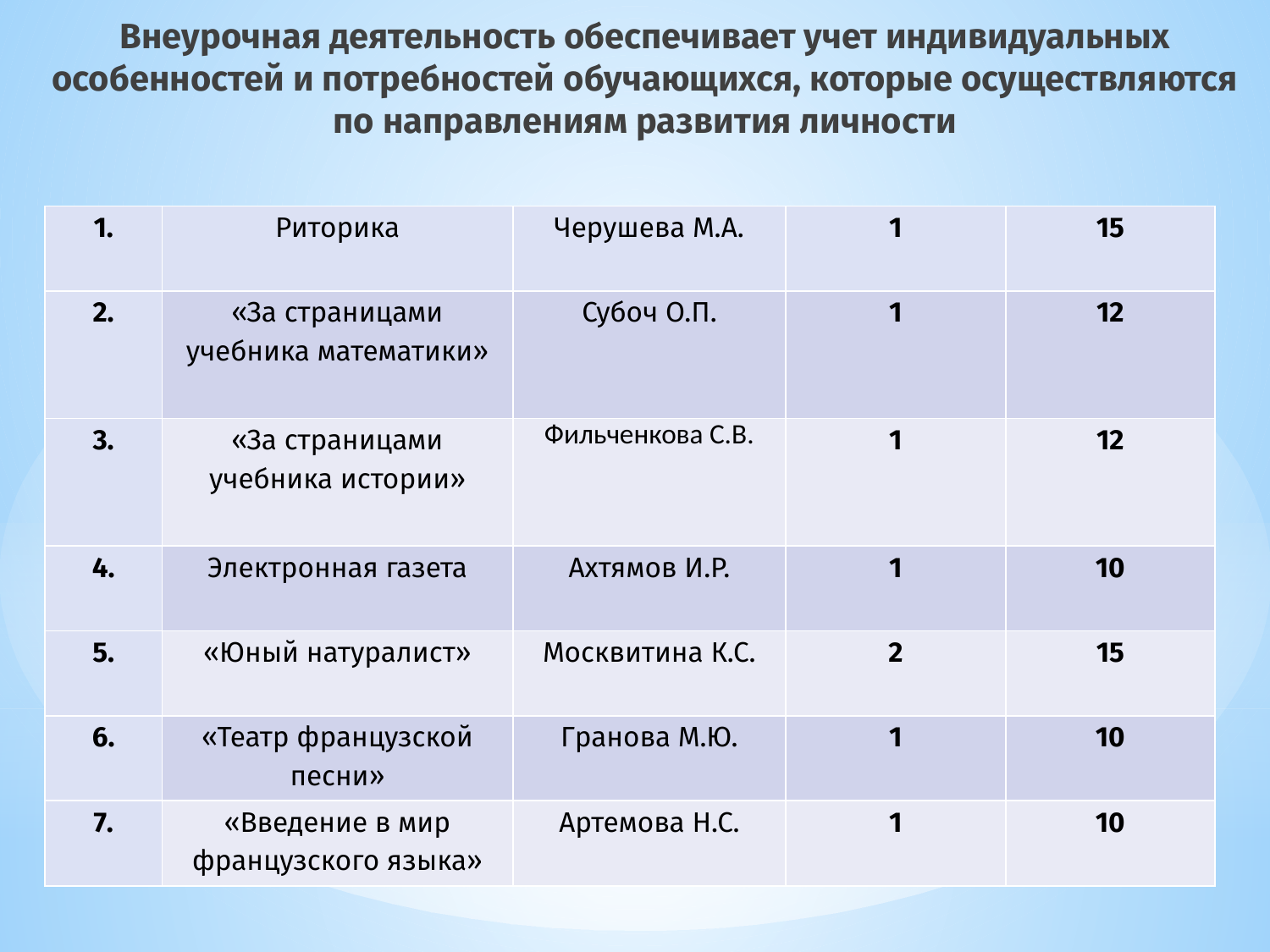

Внеурочная деятельность обеспечивает учет индивидуальных особенностей и потребностей обучающихся, которые осуществляются по направлениям развития личности
| 1. | Риторика | Черушева М.А. | 1 | 15 |
| --- | --- | --- | --- | --- |
| 2. | «За страницами учебника математики» | Субоч О.П. | 1 | 12 |
| 3. | «За страницами учебника истории» | Фильченкова С.В. | 1 | 12 |
| 4. | Электронная газета | Ахтямов И.Р. | 1 | 10 |
| 5. | «Юный натуралист» | Москвитина К.С. | 2 | 15 |
| 6. | «Театр французской песни» | Гранова М.Ю. | 1 | 10 |
| 7. | «Введение в мир французского языка» | Артемова Н.С. | 1 | 10 |